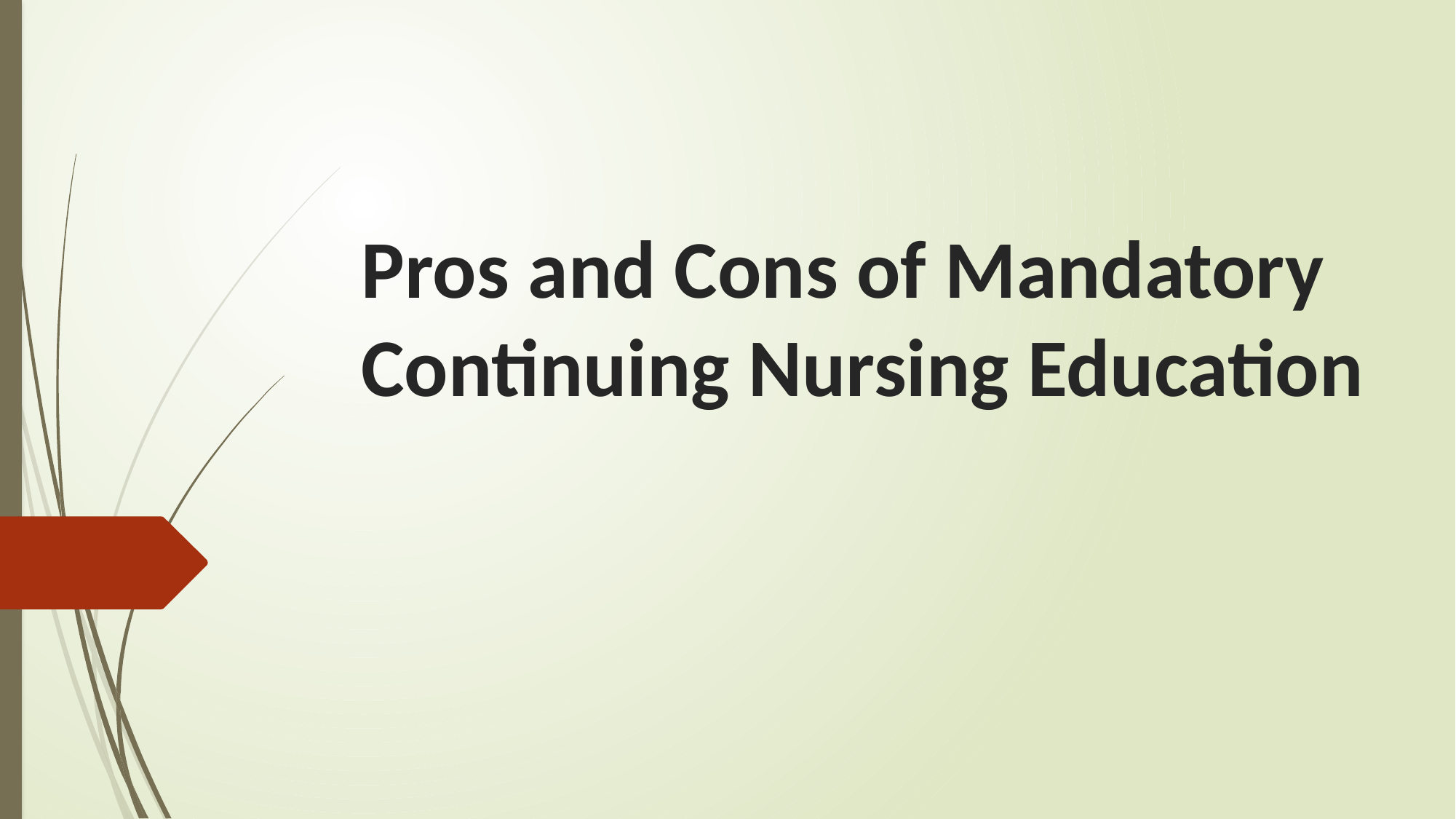

# Pros and Cons of Mandatory Continuing Nursing Education